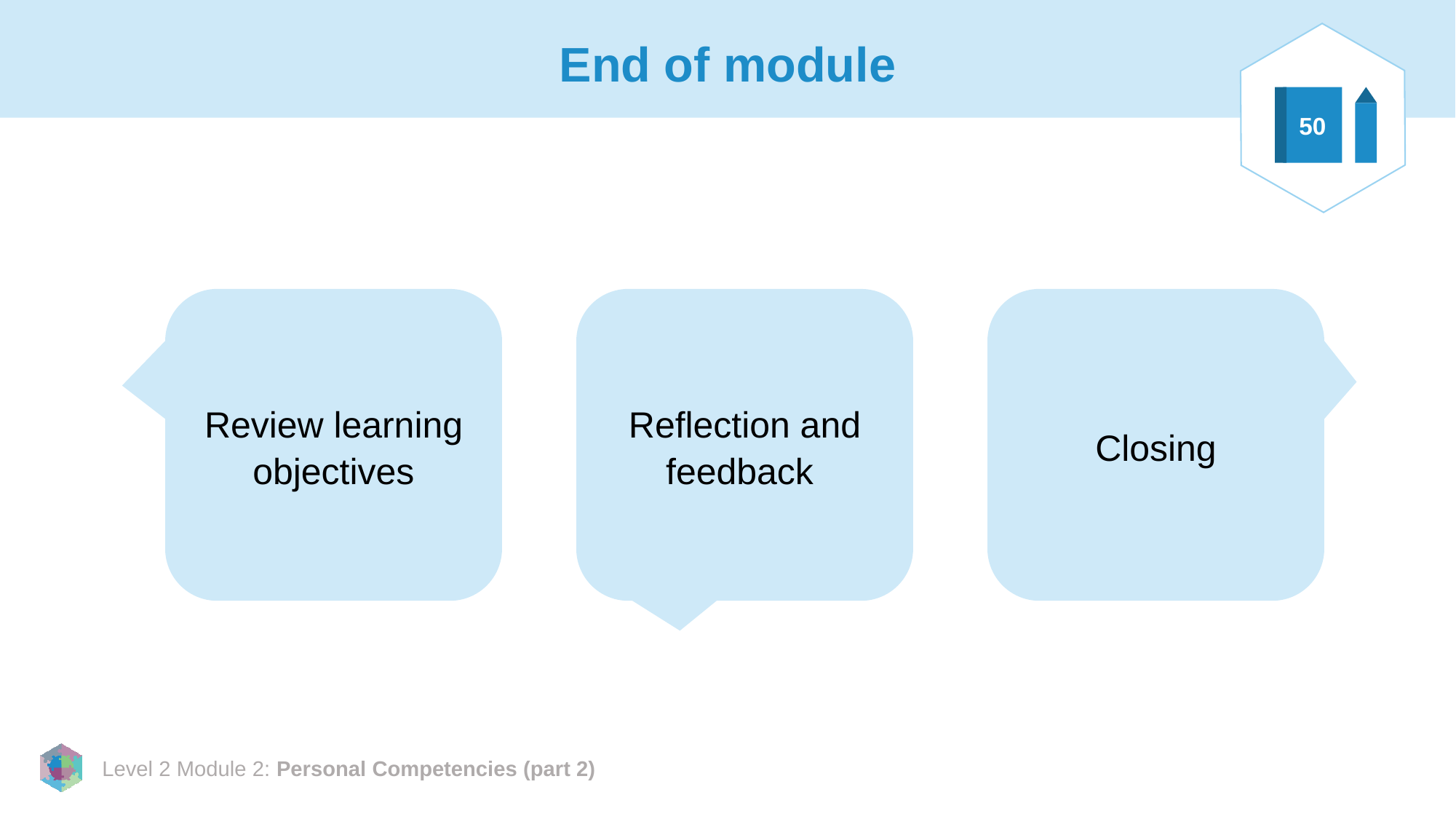

# End of module

50

Review learning objectives
Reflection and feedback
Closing